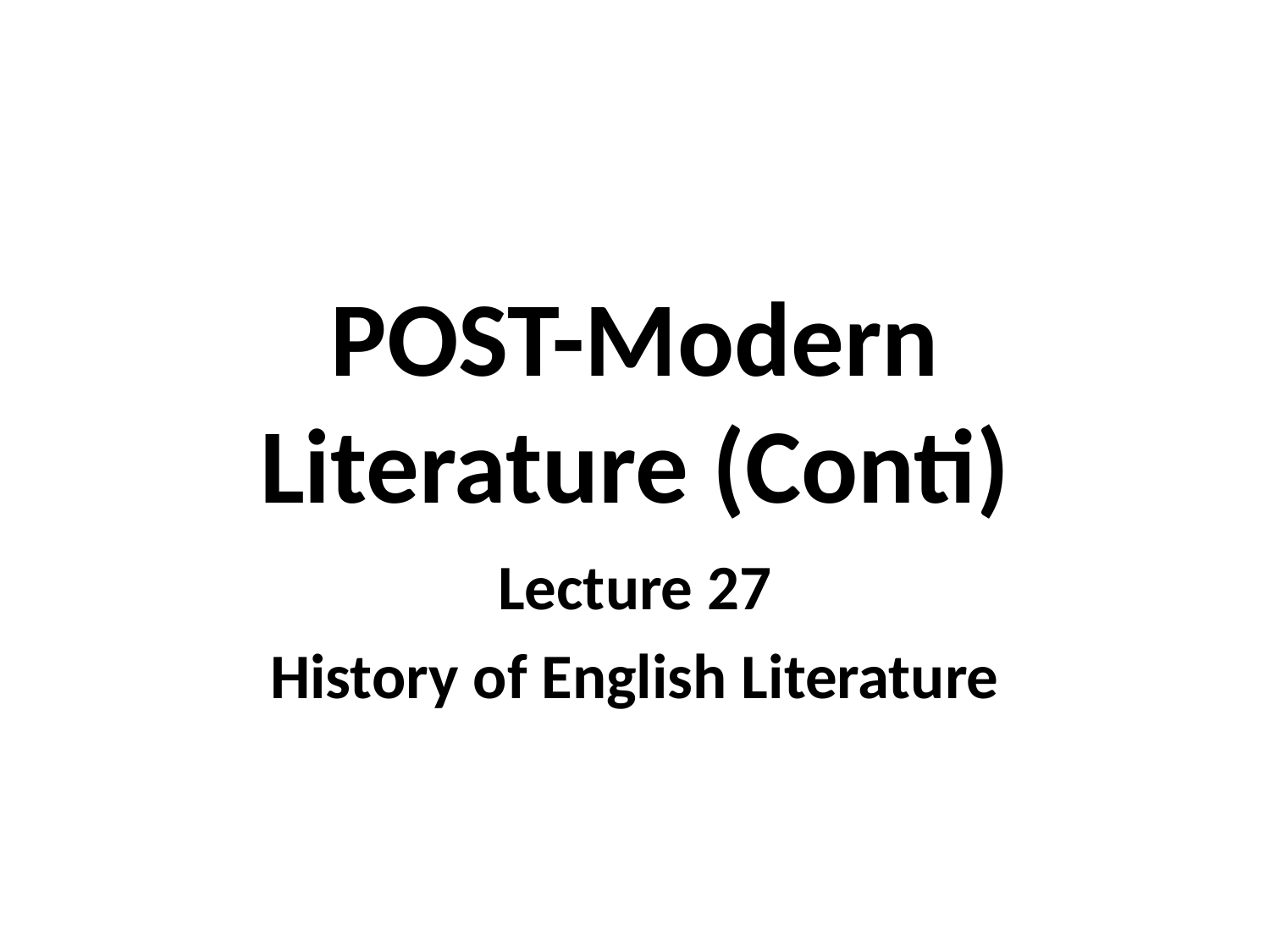

# POST-Modern Literature (Conti)
Lecture 27
History of English Literature